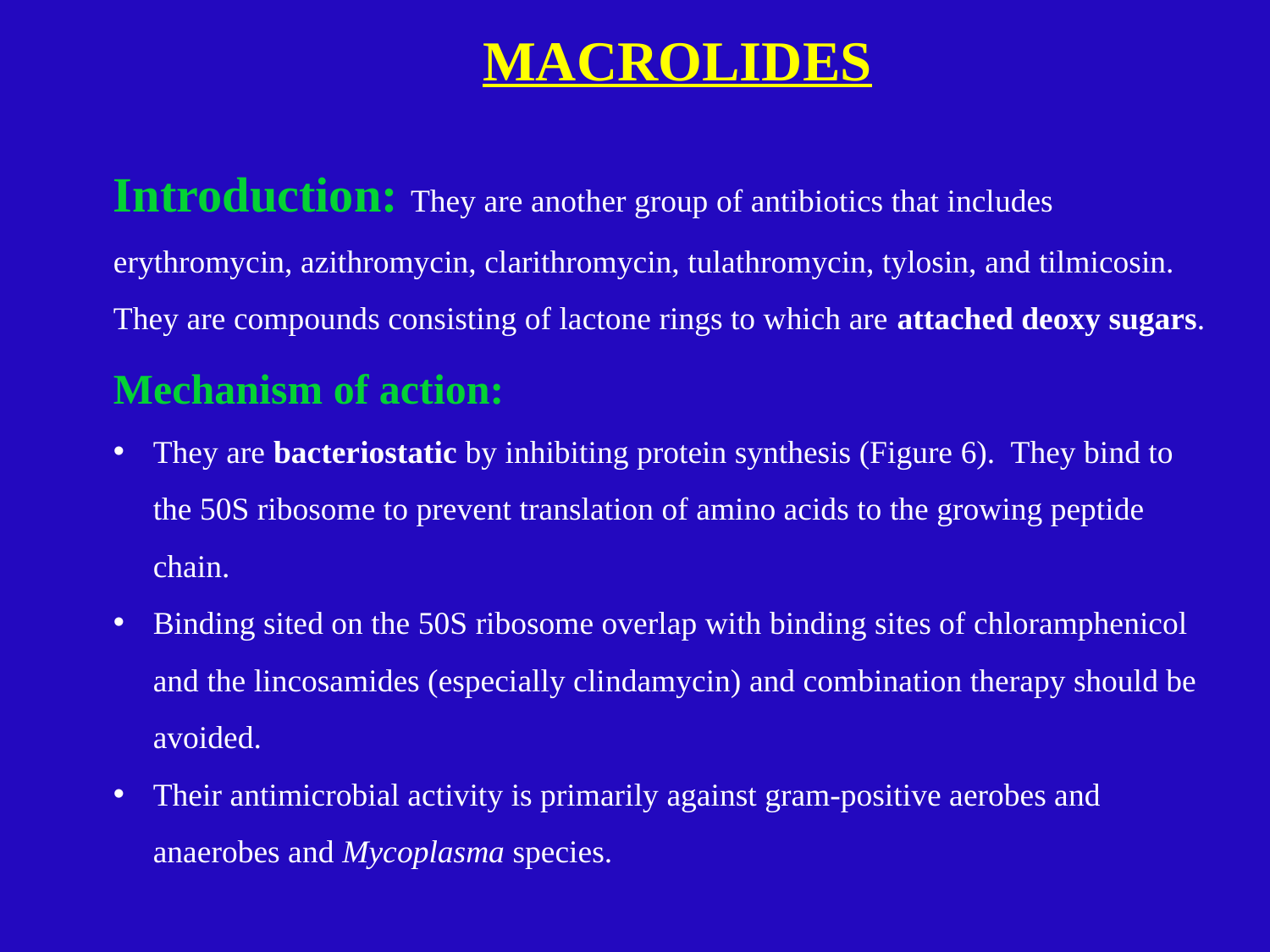

# MACROLIDES
Introduction: They are another group of antibiotics that includes erythromycin, azithromycin, clarithromycin, tulathromycin, tylosin, and tilmicosin. They are compounds consisting of lactone rings to which are attached deoxy sugars. Mechanism of action:
They are bacteriostatic by inhibiting protein synthesis (Figure 6).  They bind to the 50S ribosome to prevent translation of amino acids to the growing peptide chain.
Binding sited on the 50S ribosome overlap with binding sites of chloramphenicol and the lincosamides (especially clindamycin) and combination therapy should be avoided.
Their antimicrobial activity is primarily against gram-positive aerobes and anaerobes and Mycoplasma species.